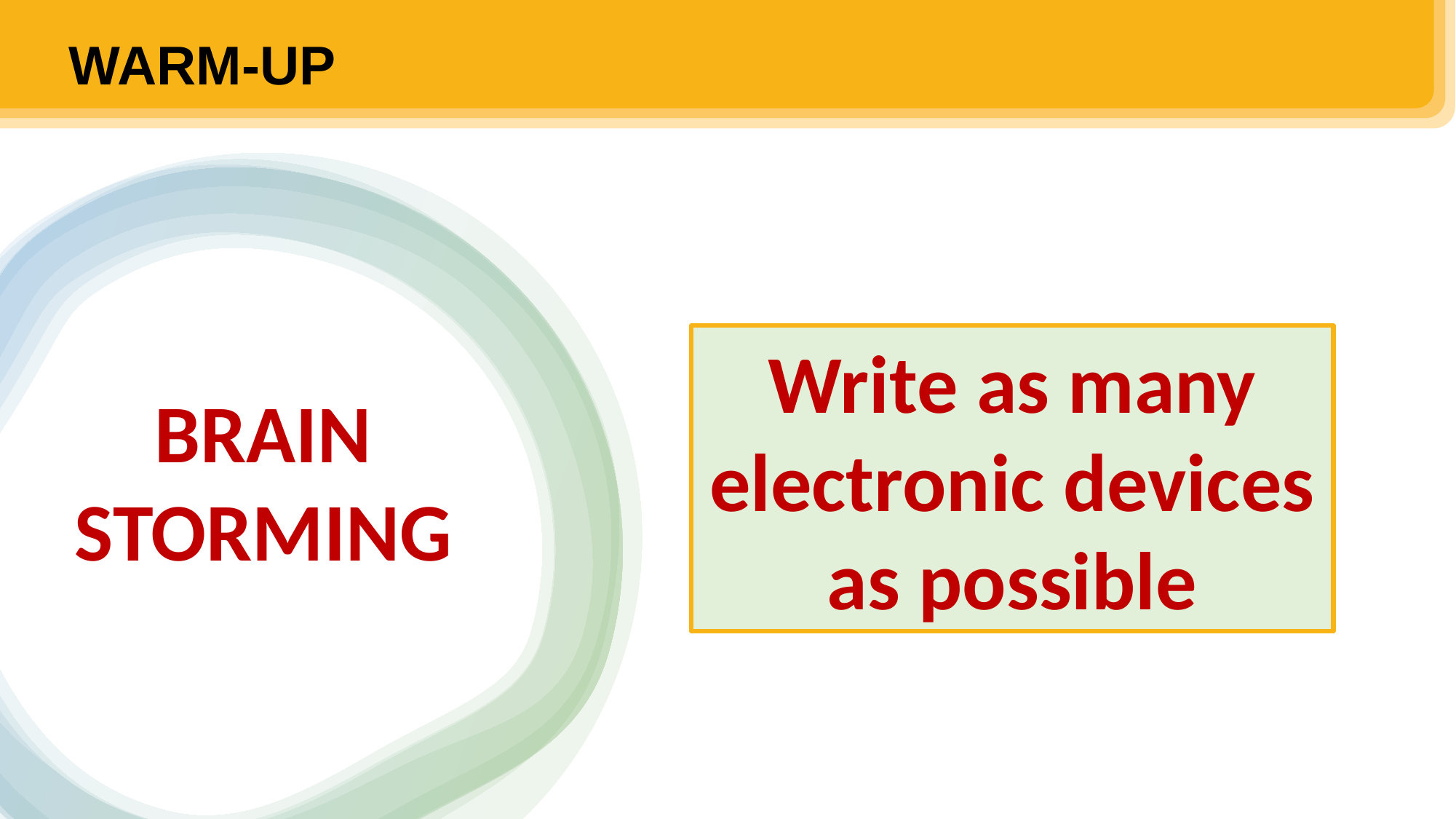

WARM-UP

Write as many electronic devices as possible
BRAIN
STORMING